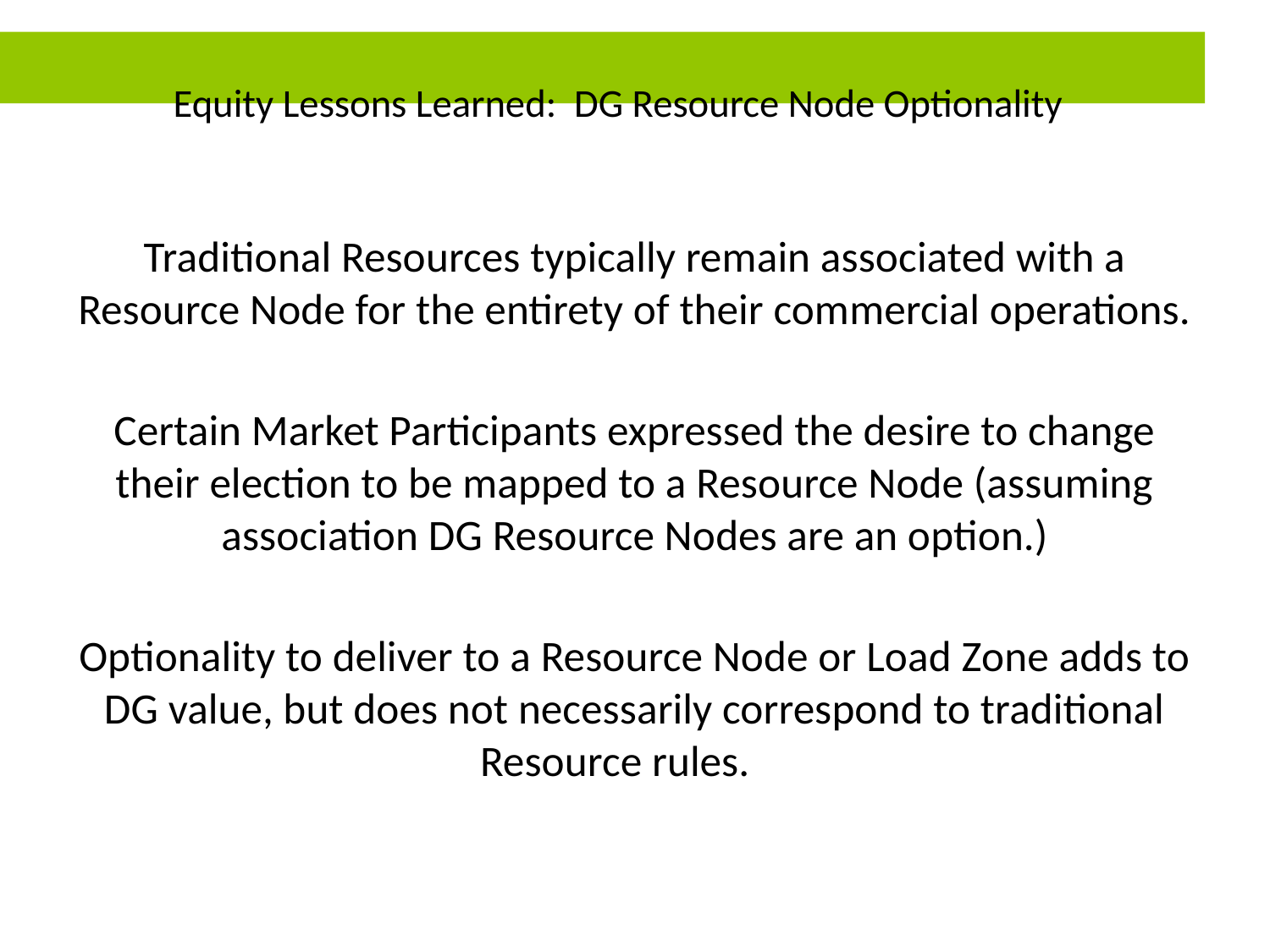

# Equity Lessons Learned:  DG Resource Node Optionality
Traditional Resources typically remain associated with a Resource Node for the entirety of their commercial operations.

Certain Market Participants expressed the desire to change their election to be mapped to a Resource Node (assuming association DG Resource Nodes are an option.)

Optionality to deliver to a Resource Node or Load Zone adds to DG value, but does not necessarily correspond to traditional Resource rules.